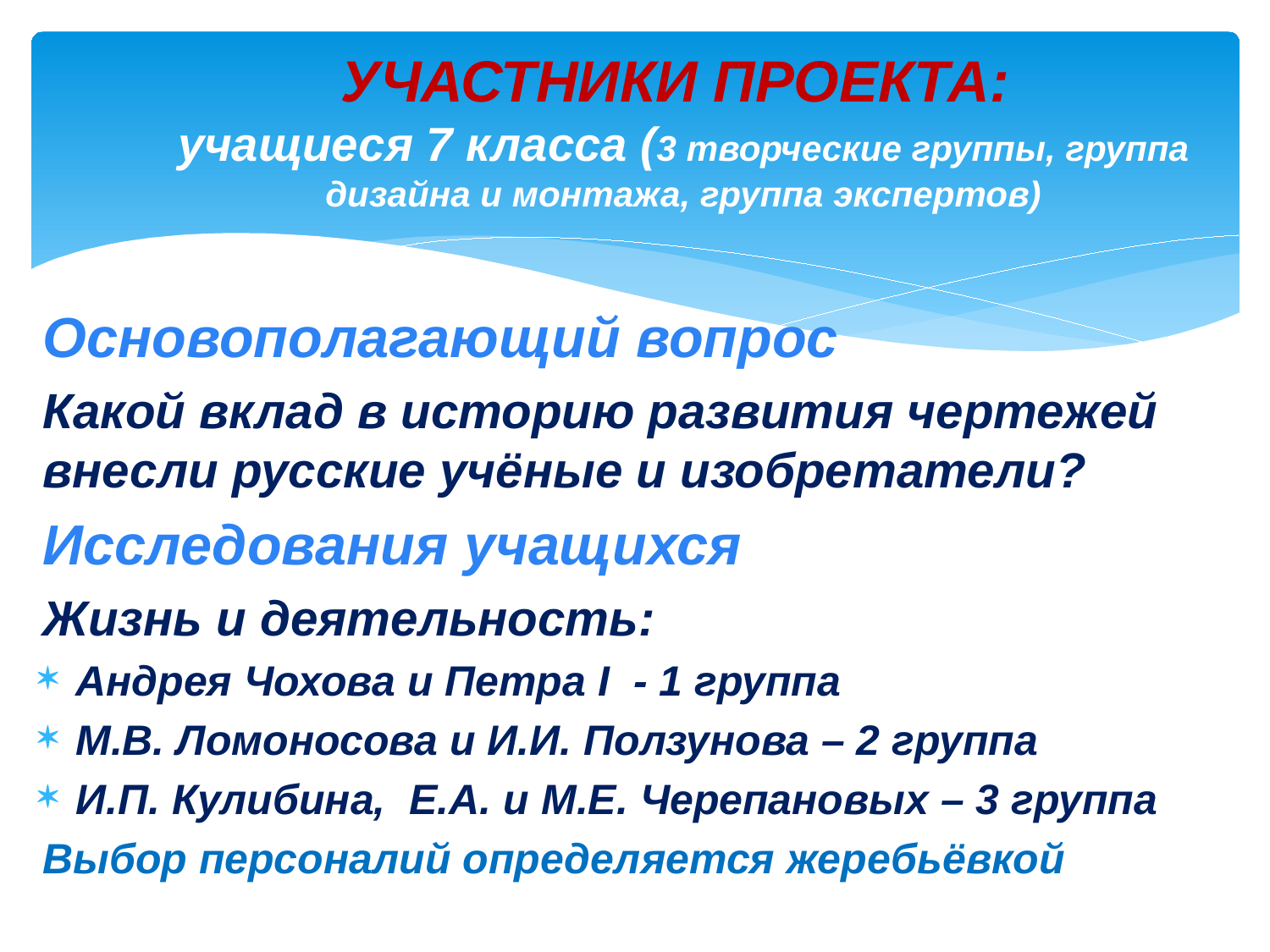

# УЧАСТНИКИ ПРОЕКТА: учащиеся 7 класса (3 творческие группы, группа дизайна и монтажа, группа экспертов)

Основополагающий вопрос
Какой вклад в историю развития чертежей внесли русские учёные и изобретатели?
Исследования учащихся
Жизнь и деятельность:
Андрея Чохова и Петра I  - 1 группа
М.В. Ломоносова и И.И. Ползунова – 2 группа
И.П. Кулибина,  Е.А. и М.Е. Черепановых – 3 группа
Выбор персоналий определяется жеребьёвкой